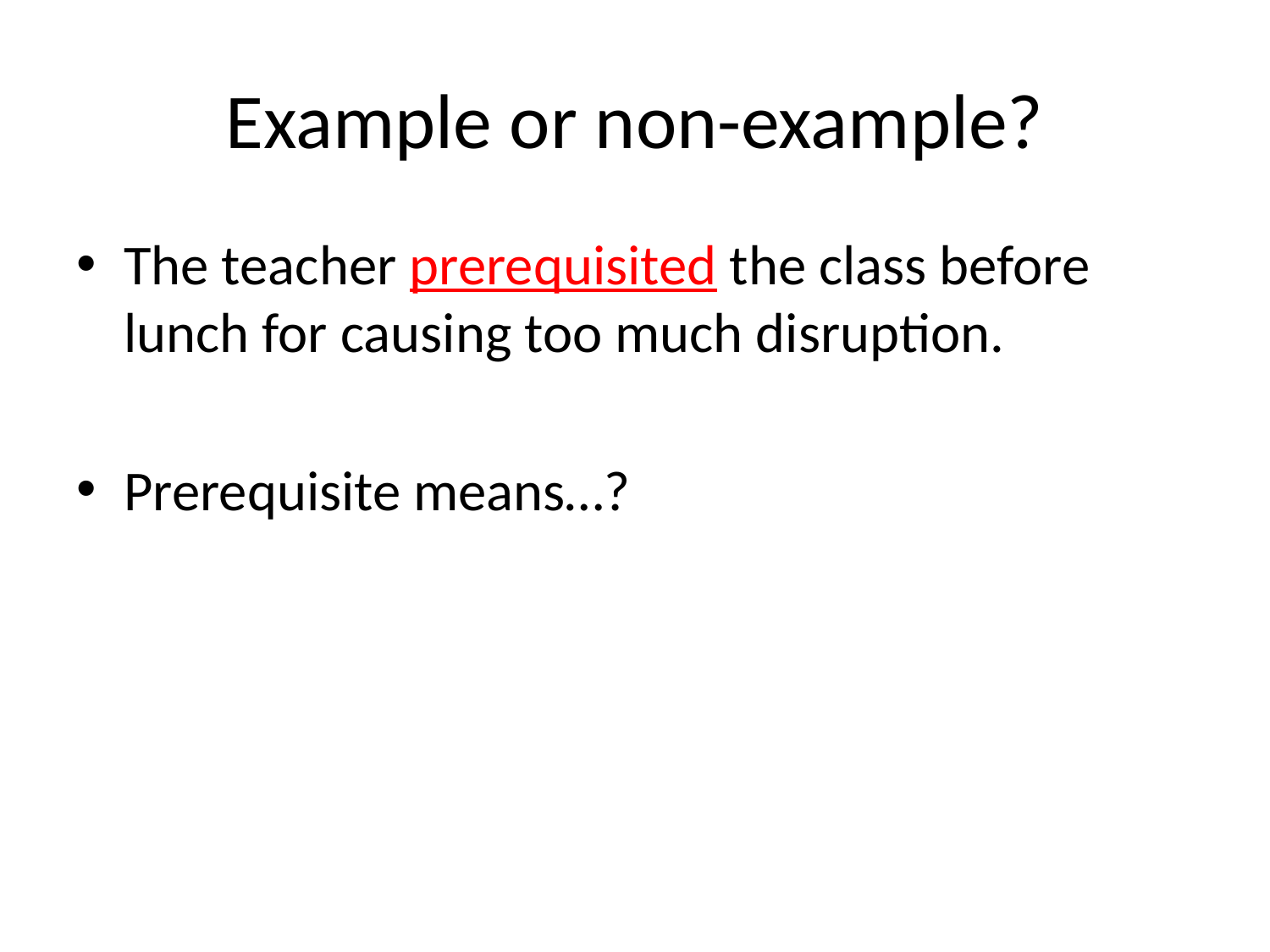

# Example or non-example?
The teacher prerequisited the class before lunch for causing too much disruption.

Prerequisite means…?